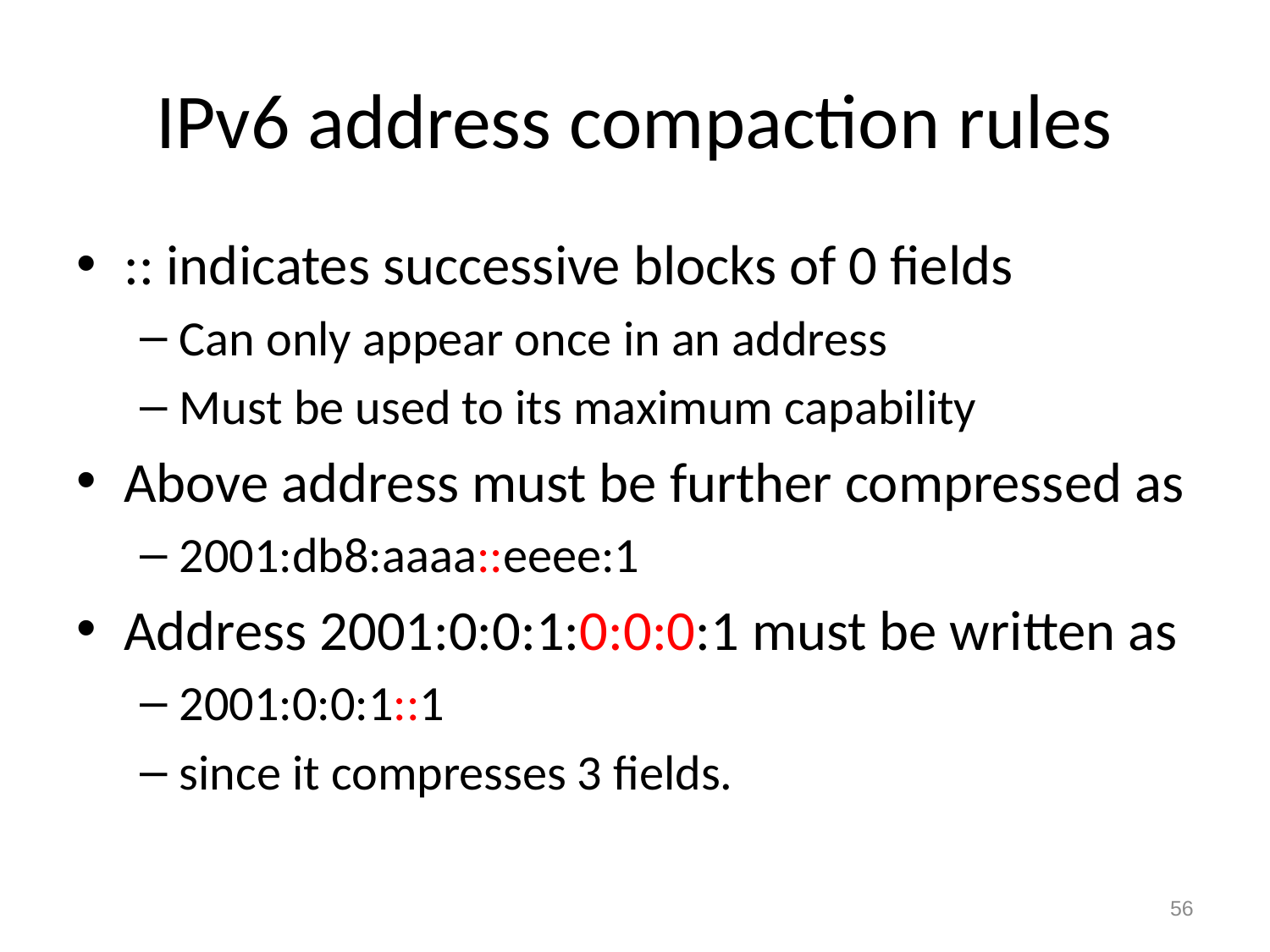

# IPv6 address compaction rules
:: indicates successive blocks of 0 fields
Can only appear once in an address
Must be used to its maximum capability
Above address must be further compressed as
2001:db8:aaaa::eeee:1
Address 2001:0:0:1:0:0:0:1 must be written as
2001:0:0:1::1
since it compresses 3 fields.
56